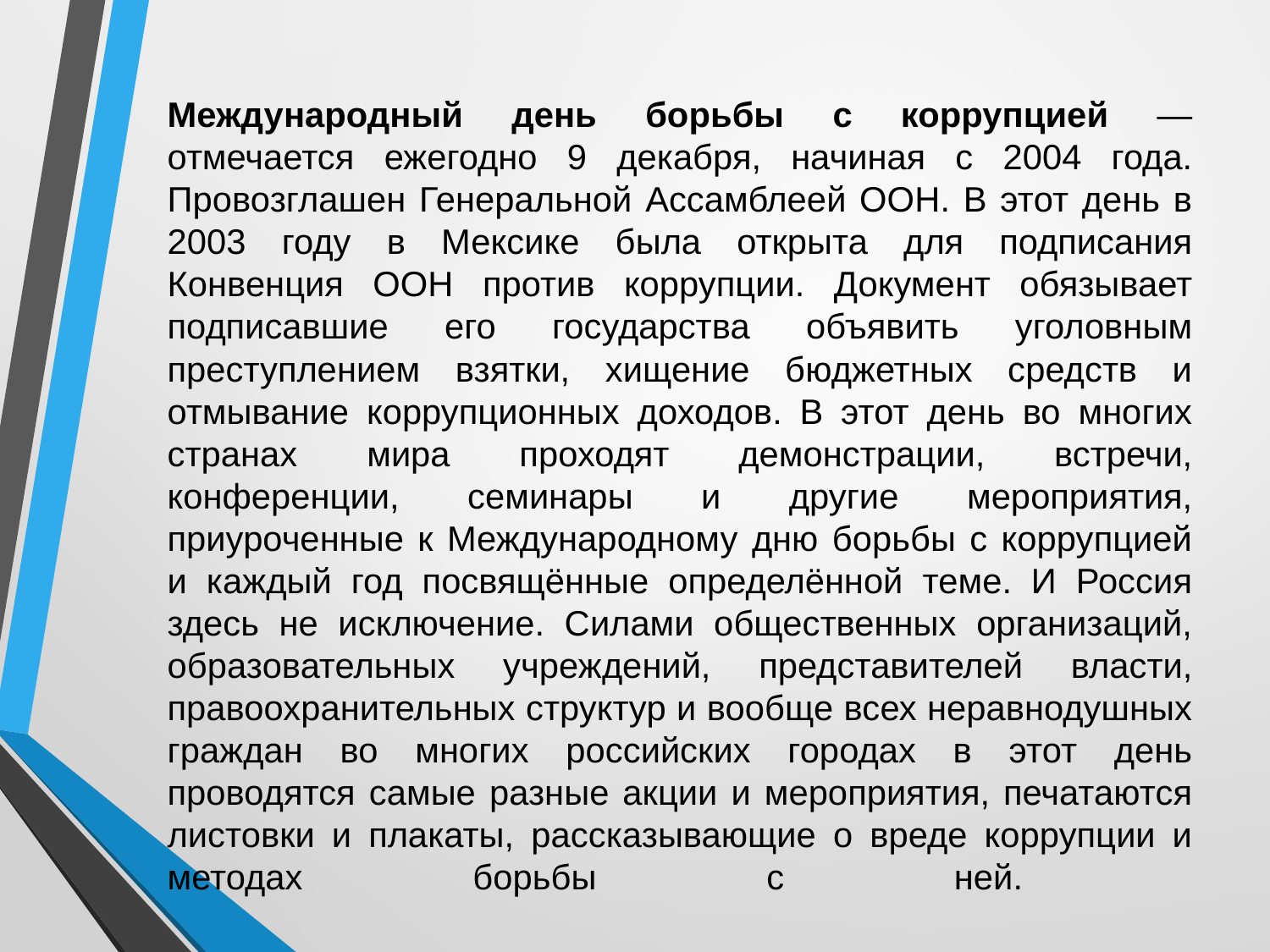

Международный день борьбы с коррупцией — отмечается ежегодно 9 декабря, начиная с 2004 года. Провозглашен Генеральной Ассамблеей ООН. В этот день в 2003 году в Мексике была открыта для подписания Конвенция ООН против коррупции. Документ обязывает подписавшие его государства объявить уголовным преступлением взятки, хищение бюджетных средств и отмывание коррупционных доходов. В этот день во многих странах мира проходят демонстрации, встречи, конференции, семинары и другие мероприятия, приуроченные к Международному дню борьбы с коррупцией и каждый год посвящённые определённой теме. И Россия здесь не исключение. Силами общественных организаций, образовательных учреждений, представителей власти, правоохранительных структур и вообще всех неравнодушных граждан во многих российских городах в этот день проводятся самые разные акции и мероприятия, печатаются листовки и плакаты, рассказывающие о вреде коррупции и методах борьбы с ней.